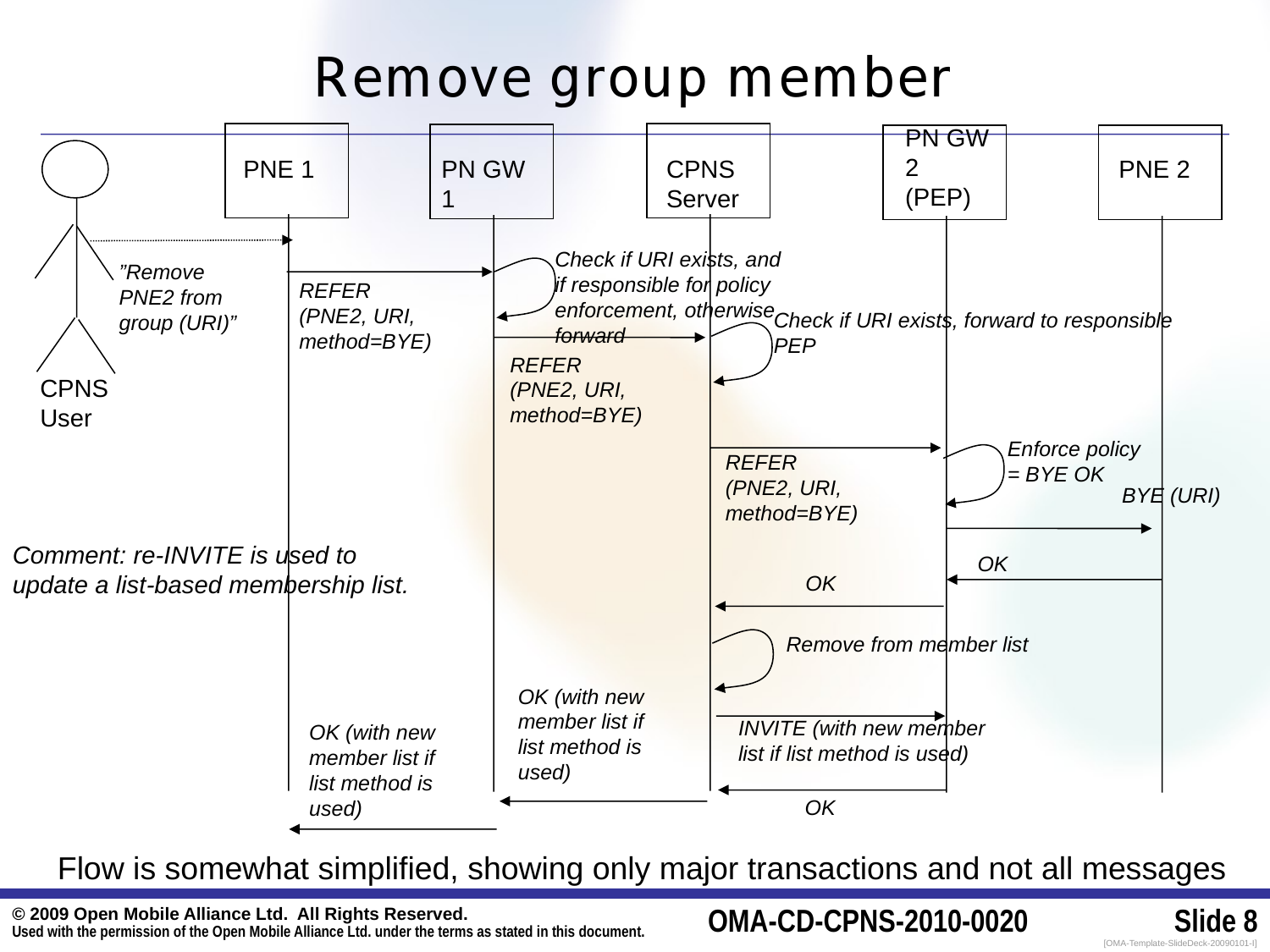

# Remove group member
PN GW 2 (PEP)

PNE 1
PN GW 1
CPNS Server
PNE 2

Check if URI exists, and if responsible for policy enforcement, otherwise forward
”Remove PNE2 from group (URI)”

REFER (PNE2, URI, method=BYE)

Check if URI exists, forward to responsible PEP

REFER (PNE2, URI, method=BYE)
CPNS User
Enforce policy = BYE OK
REFER (PNE2, URI, method=BYE)

BYE (URI)

Comment: re-INVITE is used to update a list-based membership list.
OK
OK

Remove from member list

OK (with new member list if list method is used)
INVITE (with new member list if list method is used)
OK (with new member list if list method is used)

OK

Flow is somewhat simplified, showing only major transactions and not all messages